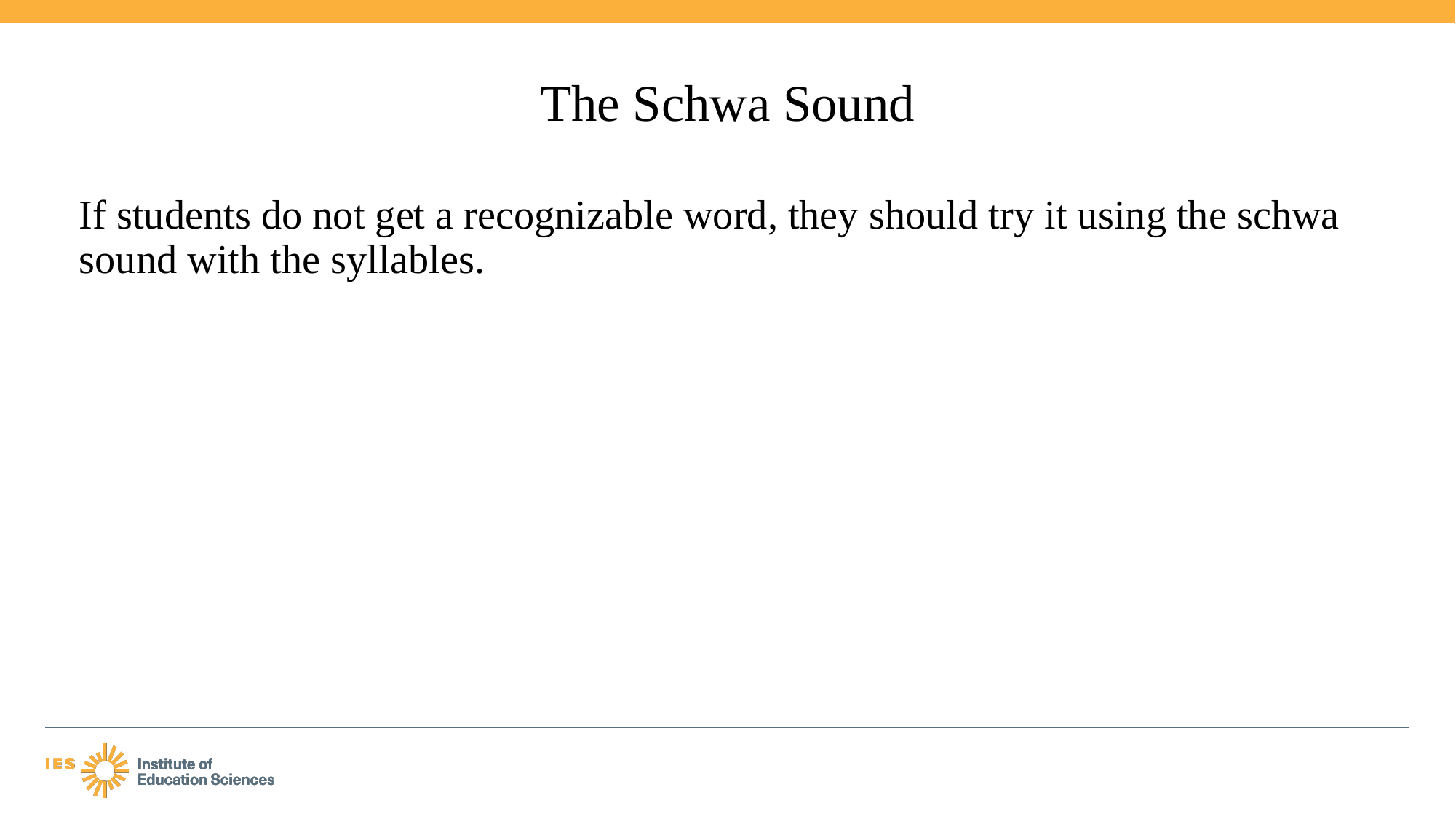

# The Schwa Sound
If students do not get a recognizable word, they should try it using the schwa sound with the syllables.